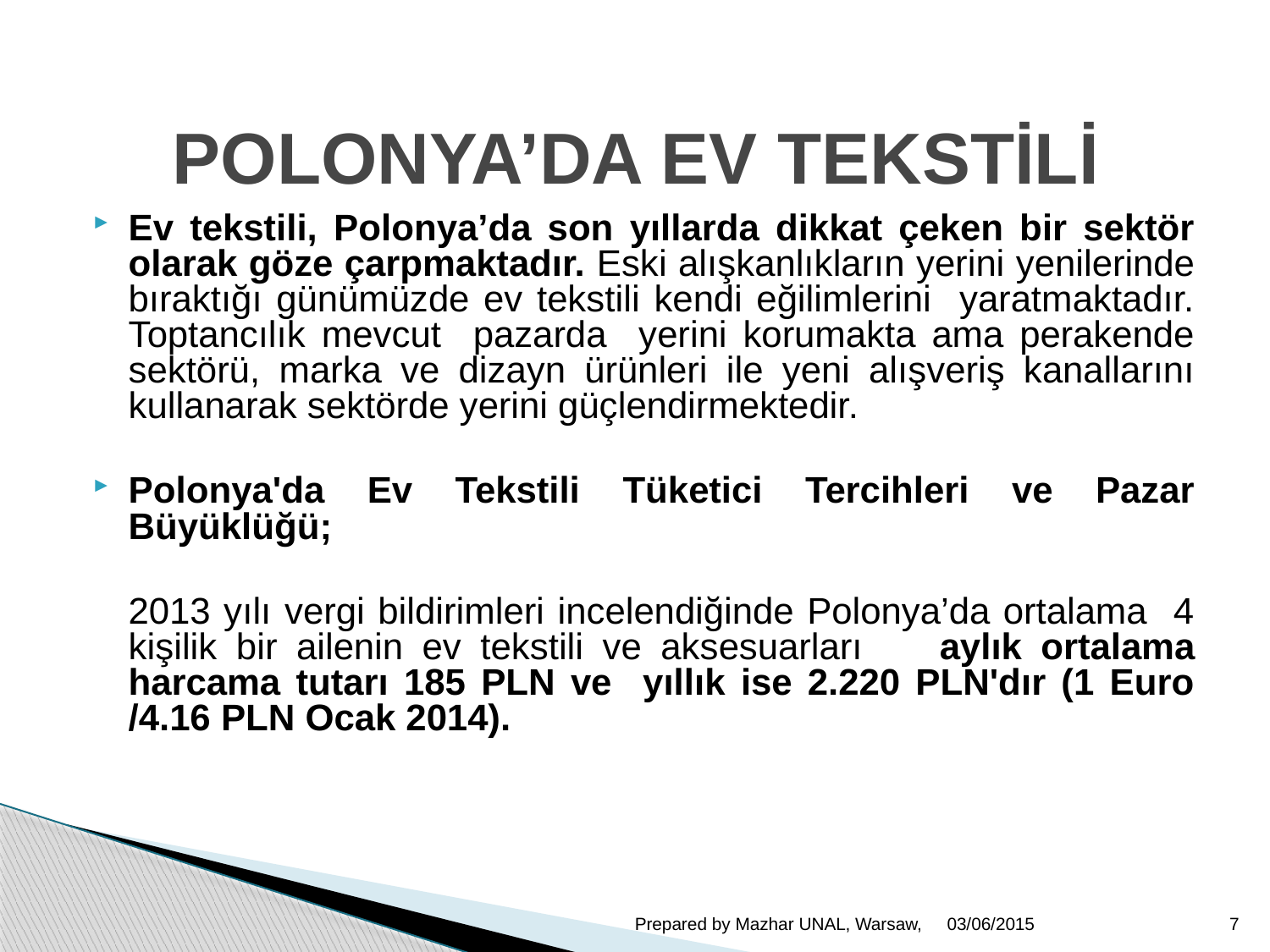

# POLONYA’DA EV TEKSTİLİ
Ev tekstili, Polonya’da son yıllarda dikkat çeken bir sektör olarak göze çarpmaktadır. Eski alışkanlıkların yerini yenilerinde bıraktığı günümüzde ev tekstili kendi eğilimlerini  yaratmaktadır. Toptancılık mevcut  pazarda  yerini korumakta ama perakende sektörü, marka ve dizayn ürünleri ile yeni alışveriş kanallarını kullanarak sektörde yerini güçlendirmektedir.

Polonya'da Ev Tekstili Tüketici Tercihleri ve Pazar Büyüklüğü;

	2013 yılı vergi bildirimleri incelendiğinde Polonya’da ortalama  4 kişilik bir ailenin ev tekstili ve aksesuarları    aylık ortalama harcama tutarı 185 PLN ve  yıllık ise 2.220 PLN'dır (1 Euro /4.16 PLN Ocak 2014).

Prepared by Mazhar UNAL, Warsaw,
03/06/2015
7